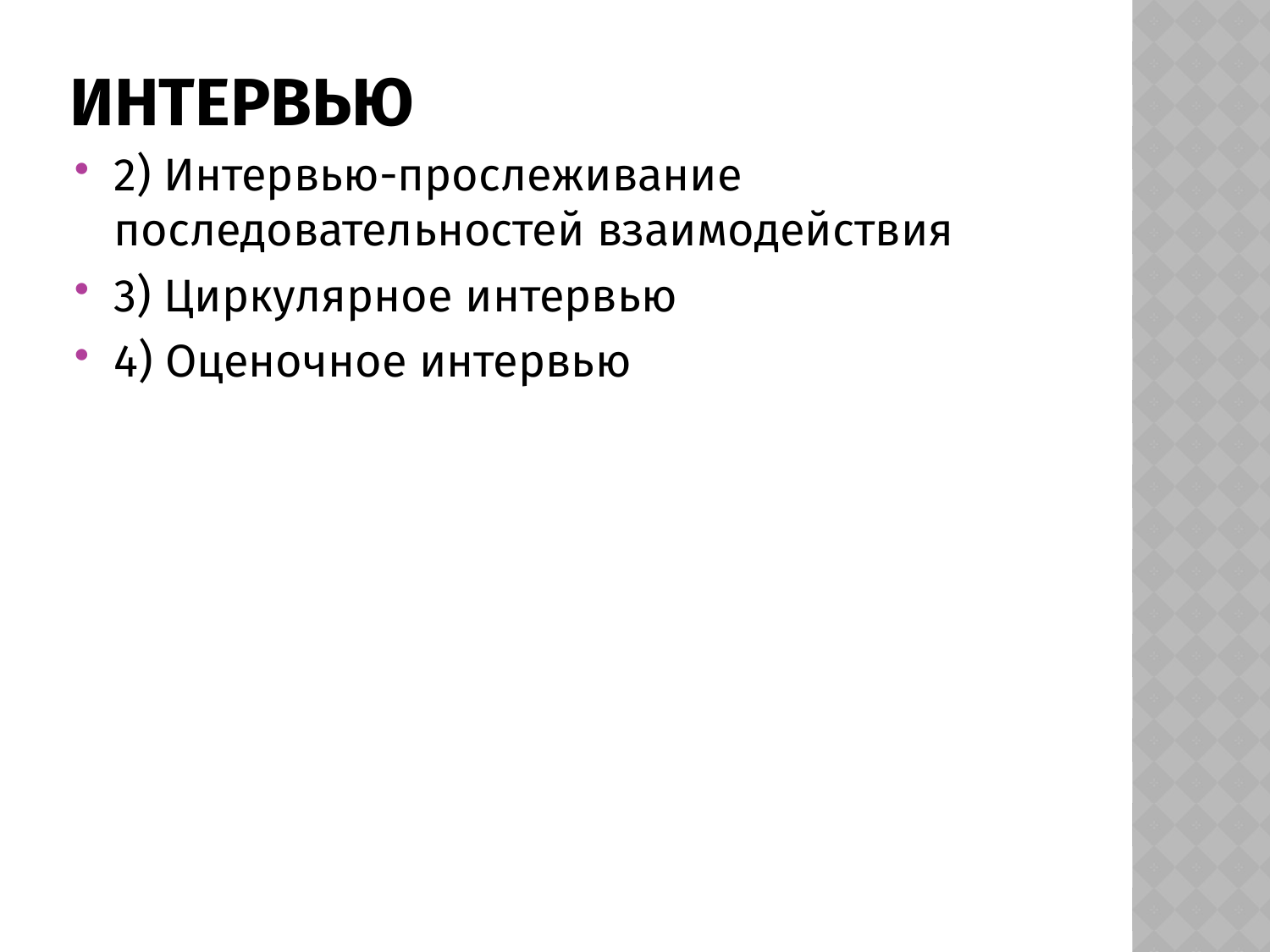

# Интервью
2) Интервью-прослеживание последовательностей взаимодействия
3) Циркулярное интервью
4) Оценочное интервью